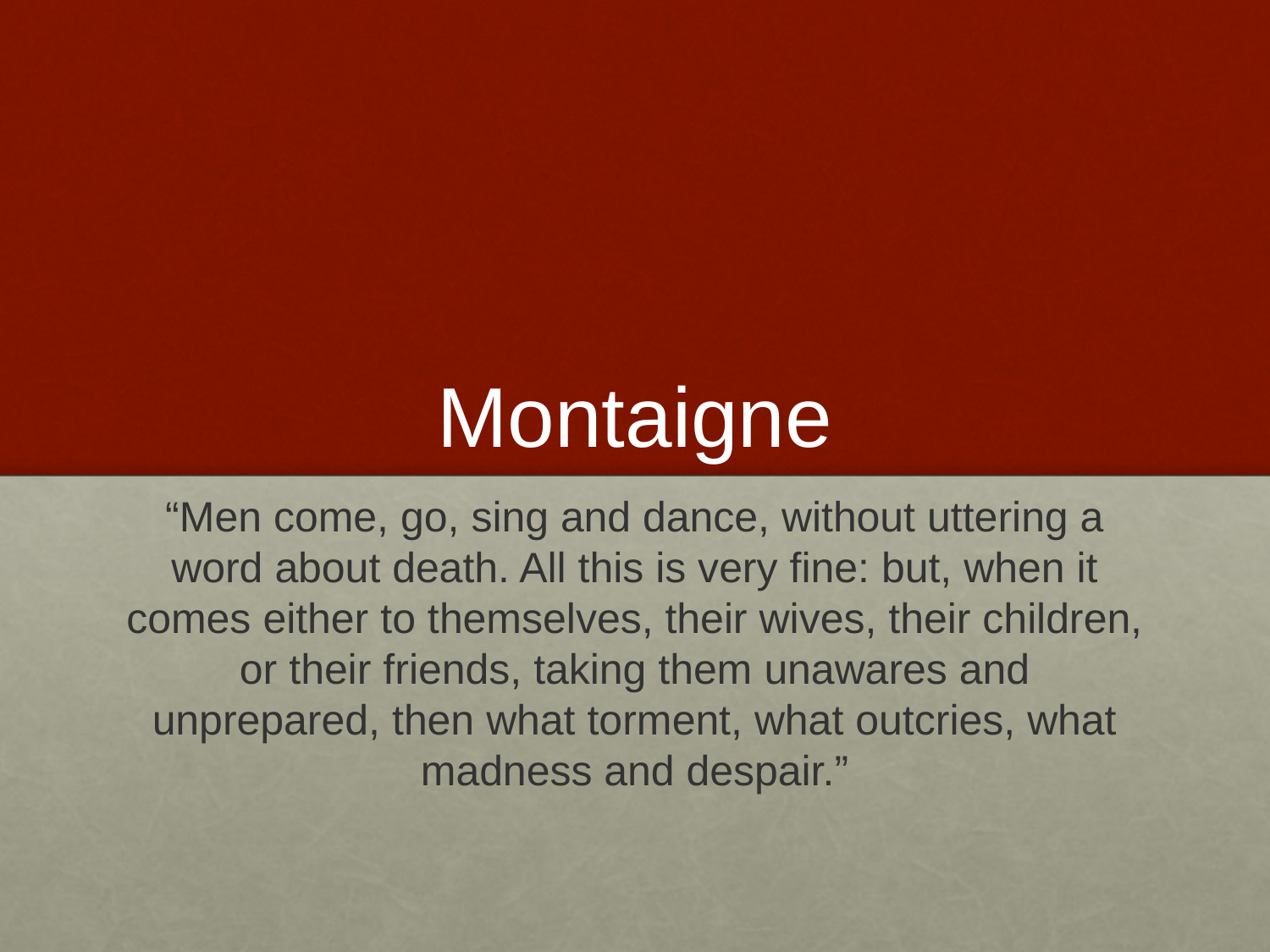

# Montaigne
“Men come, go, sing and dance, without uttering a word about death. All this is very fine: but, when it comes either to themselves, their wives, their children, or their friends, taking them unawares and unprepared, then what torment, what outcries, what madness and despair.”